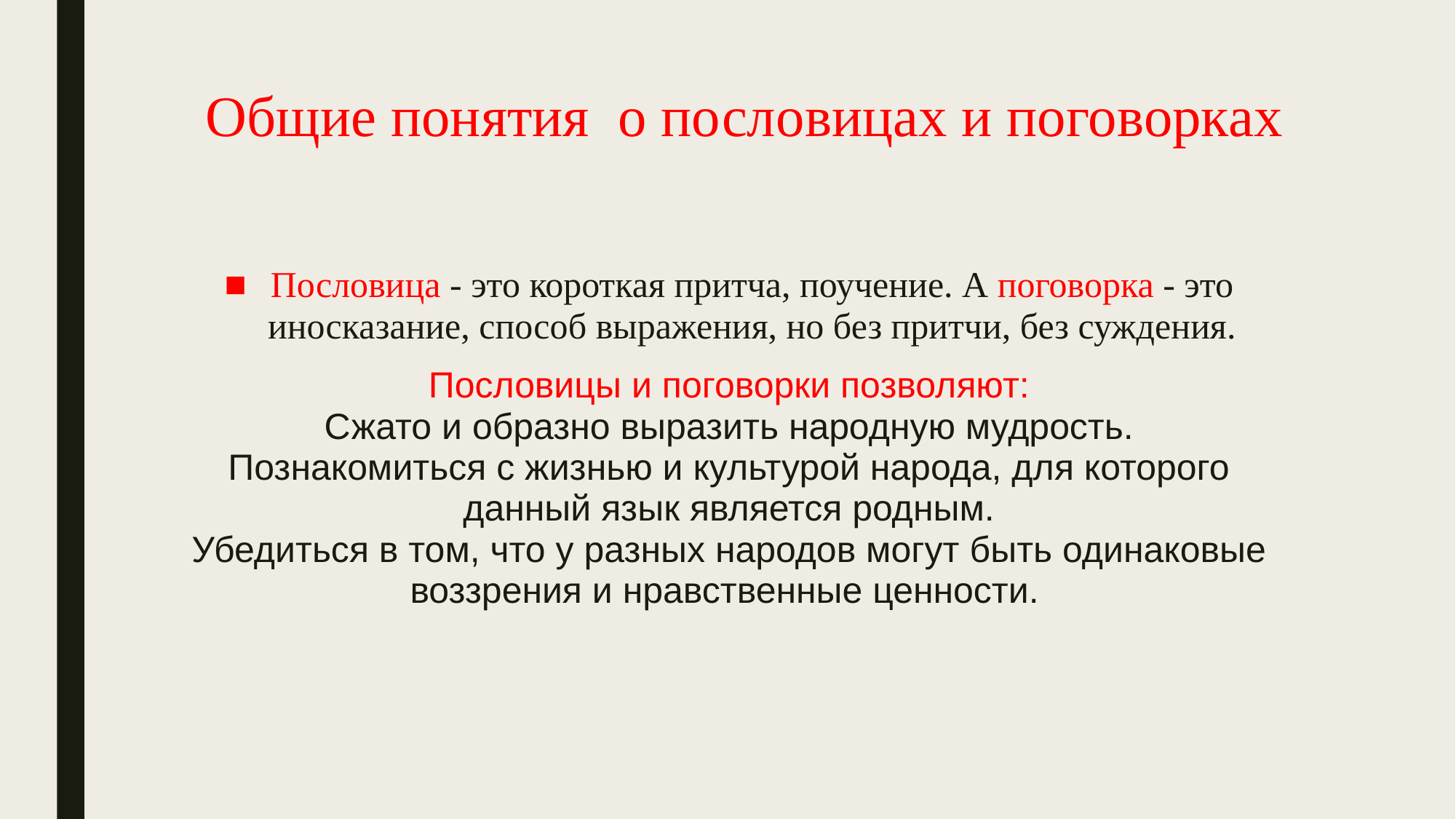

# Общие понятия  о пословицах и поговорках
Пословица - это короткая притча, поучение. А поговорка - это иносказание, способ выражения, но без притчи, без суждения.
Пословицы и поговорки позволяют:
Сжато и образно выразить народную мудрость.
Познакомиться с жизнью и культурой народа, для которого данный язык является родным.
Убедиться в том, что у разных народов могут быть одинаковые воззрения и нравственные ценности.